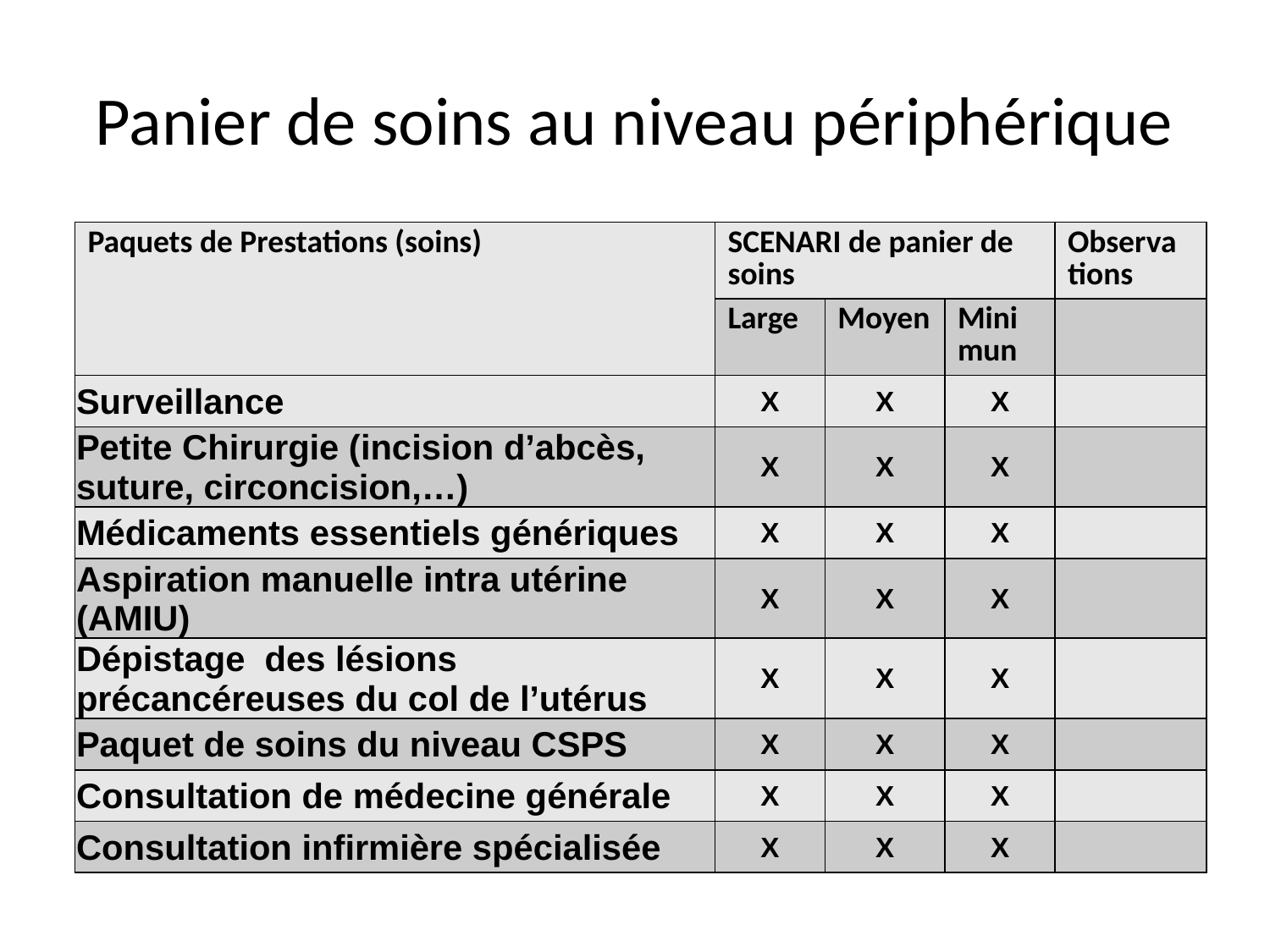

# Panier de soins au niveau périphérique
| Paquets de Prestations (soins) | SCENARI de panier de soins |  |  | Observations |
| --- | --- | --- | --- | --- |
|  | Large | Moyen | Minimun |  |
| Surveillance | X | X | X |  |
| Petite Chirurgie (incision d’abcès, suture, circoncision,…) | X | X | X |  |
| Médicaments essentiels génériques | X | X | X |  |
| Aspiration manuelle intra utérine (AMIU) | X | X | X |  |
| Dépistage des lésions précancéreuses du col de l’utérus | X | X | X |  |
| Paquet de soins du niveau CSPS | X | X | X |  |
| Consultation de médecine générale | X | X | X |  |
| Consultation infirmière spécialisée | X | X | X |  |